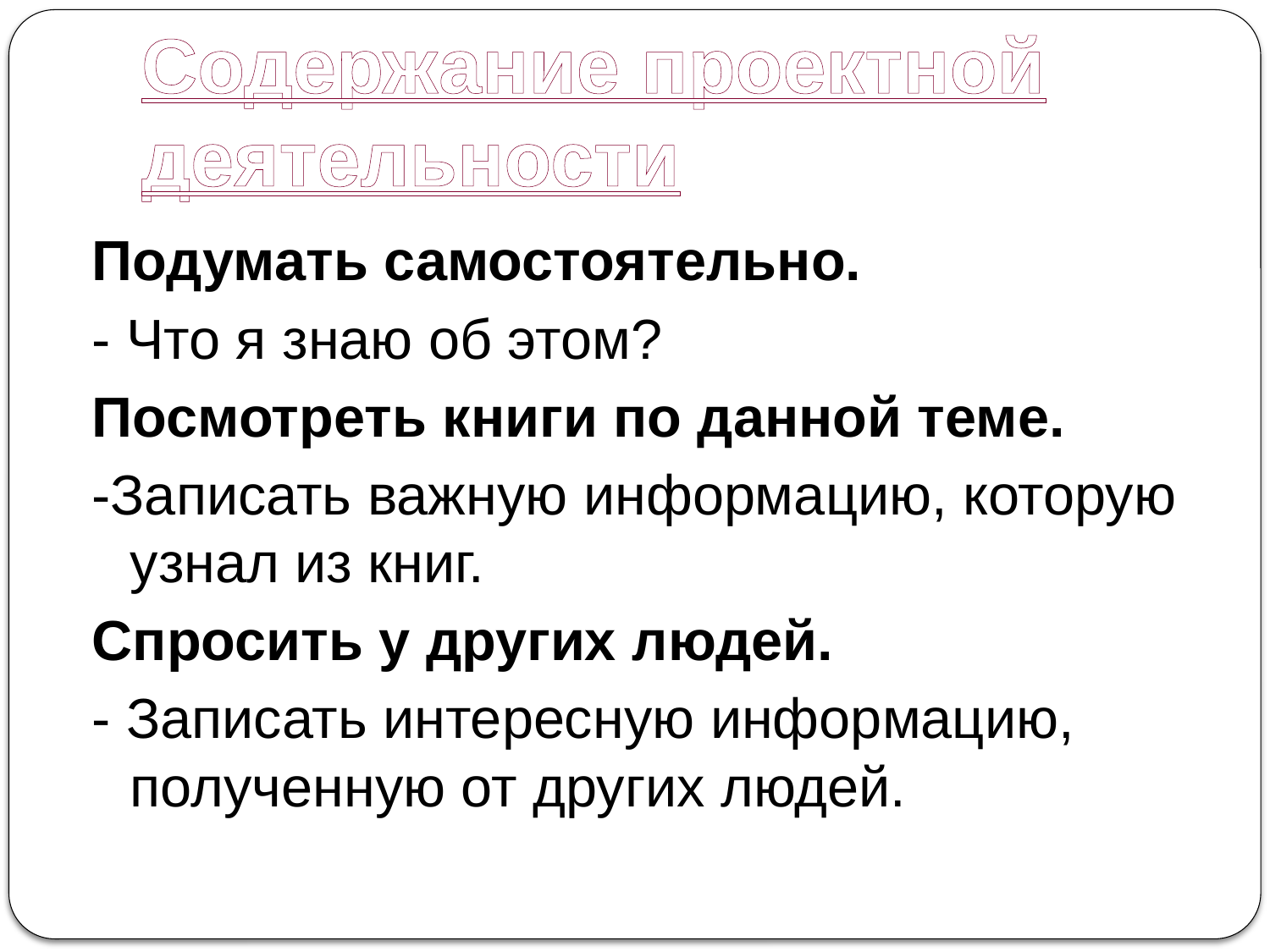

# Содержание проектной деятельности
Подумать самостоятельно.
- Что я знаю об этом?
Посмотреть книги по данной теме.
-Записать важную информацию, которую узнал из книг.
Спросить у других людей.
- Записать интересную информацию, полученную от других людей.